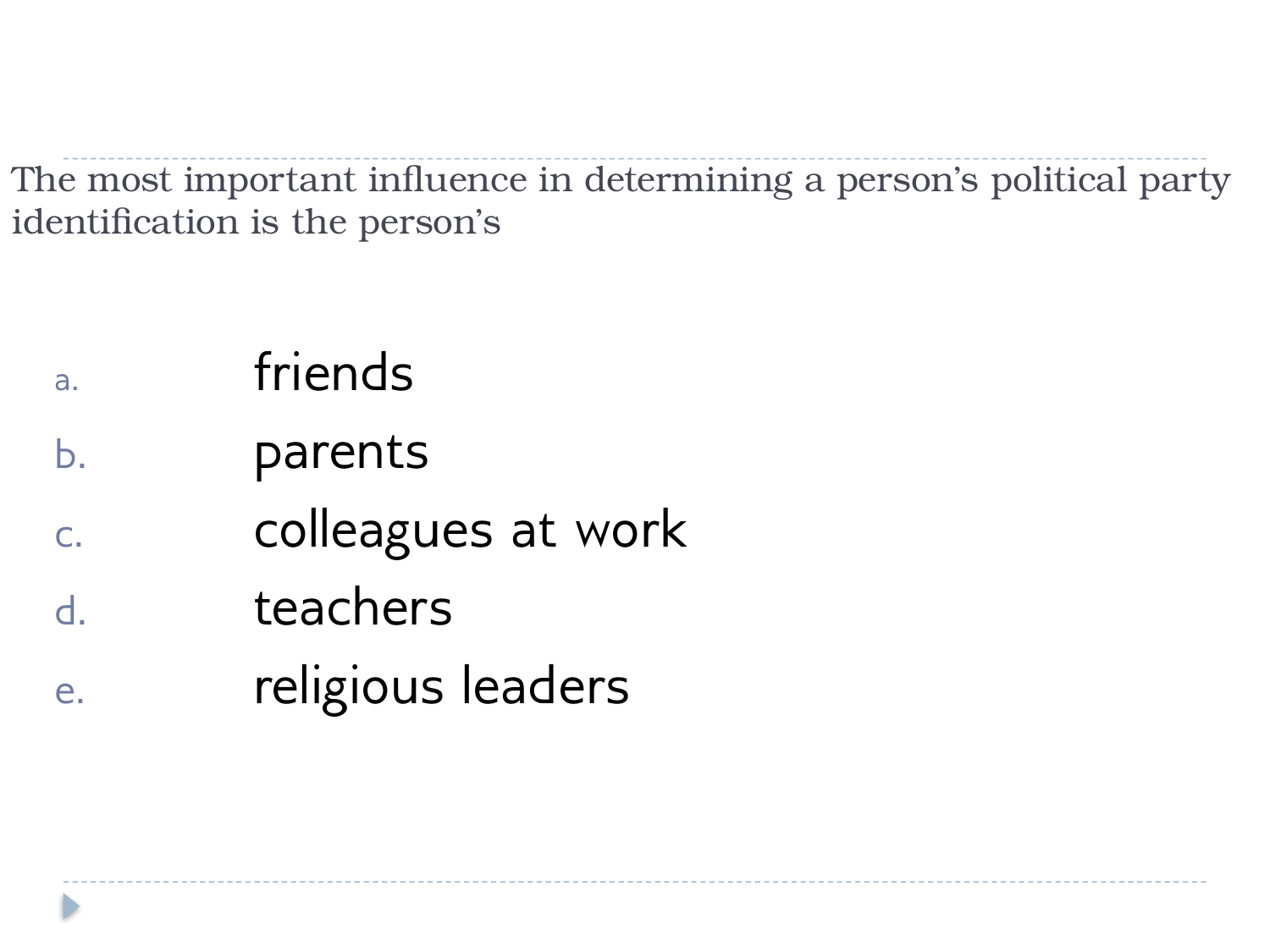

# The most important influence in determining a person’s political party identification is the person’s
	friends
	parents
	colleagues at work
	teachers
	religious leaders